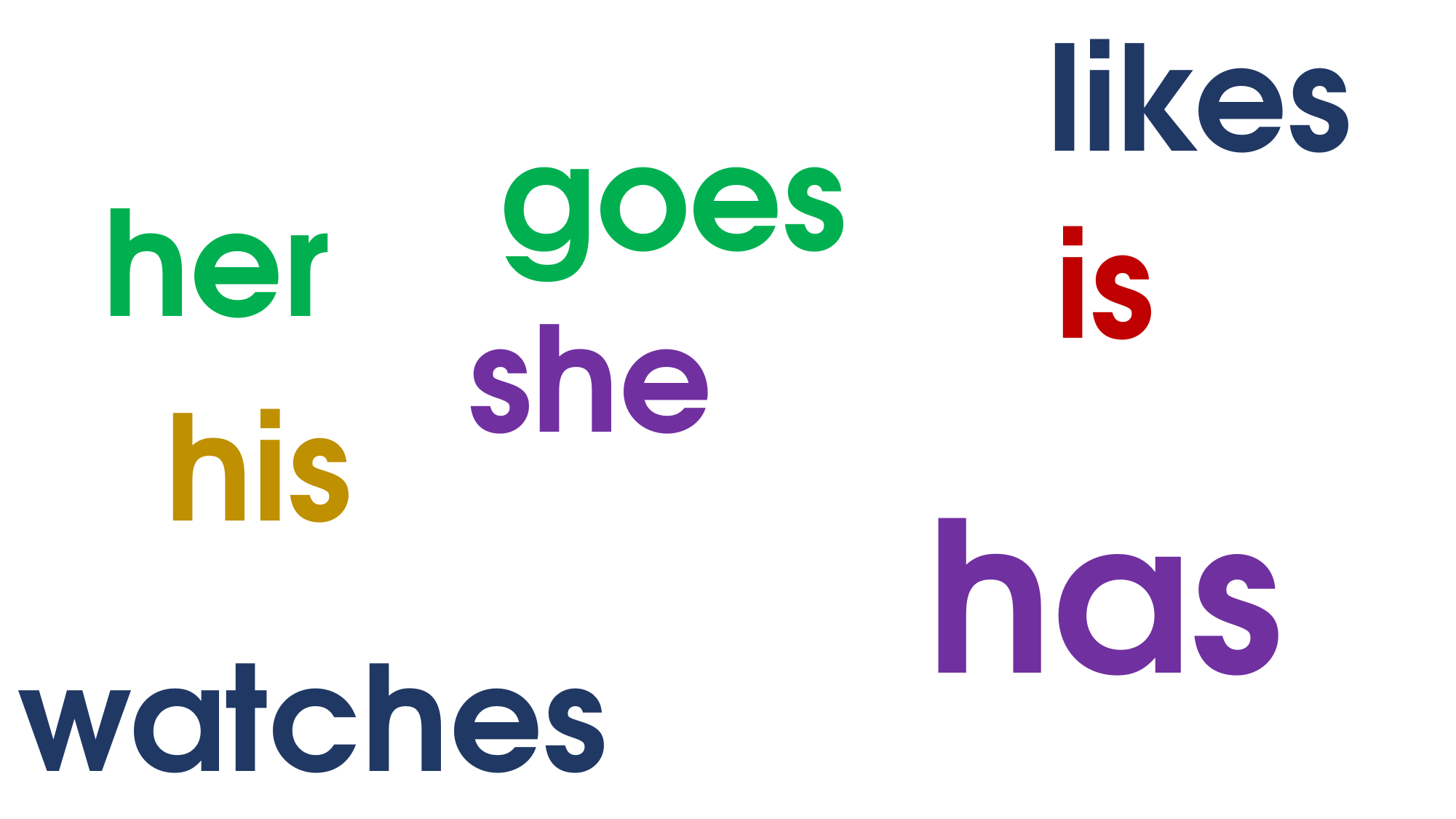

likes
goes
her
is
she
his
has
watches